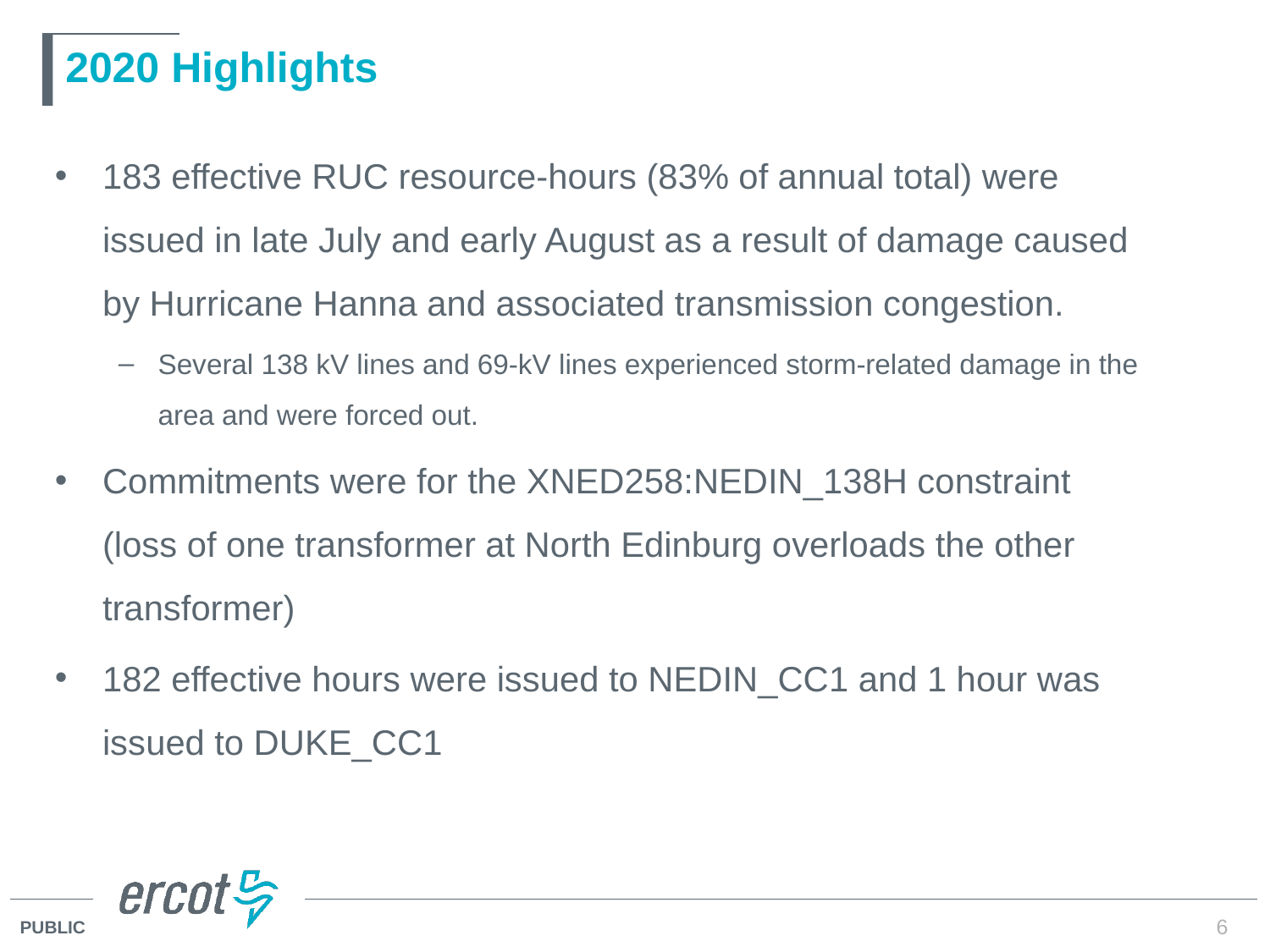

# 2020 Highlights
183 effective RUC resource-hours (83% of annual total) were issued in late July and early August as a result of damage caused by Hurricane Hanna and associated transmission congestion.
Several 138 kV lines and 69-kV lines experienced storm-related damage in the area and were forced out.
Commitments were for the XNED258:NEDIN_138H constraint (loss of one transformer at North Edinburg overloads the other transformer)
182 effective hours were issued to NEDIN_CC1 and 1 hour was issued to DUKE_CC1

6